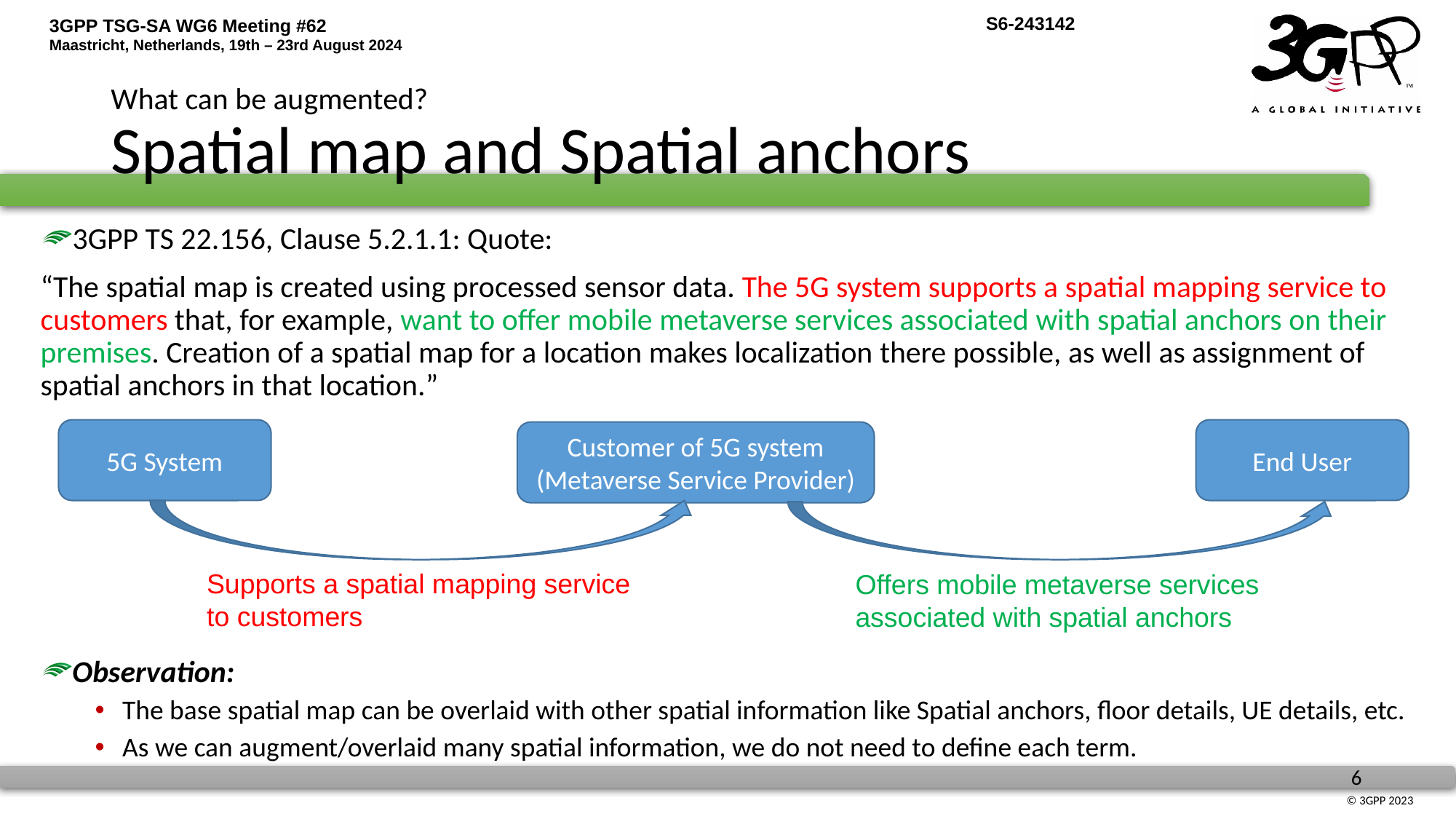

# What can be augmented? Spatial map and Spatial anchors
3GPP TS 22.156, Clause 5.2.1.1: Quote:
“The spatial map is created using processed sensor data. The 5G system supports a spatial mapping service to customers that, for example, want to offer mobile metaverse services associated with spatial anchors on their premises. Creation of a spatial map for a location makes localization there possible, as well as assignment of spatial anchors in that location.”
5G System
End User
Customer of 5G system (Metaverse Service Provider)

Supports a spatial mapping service to customers
Offers mobile metaverse services associated with spatial anchors
Observation:
The base spatial map can be overlaid with other spatial information like Spatial anchors, floor details, UE details, etc.
As we can augment/overlaid many spatial information, we do not need to define each term.